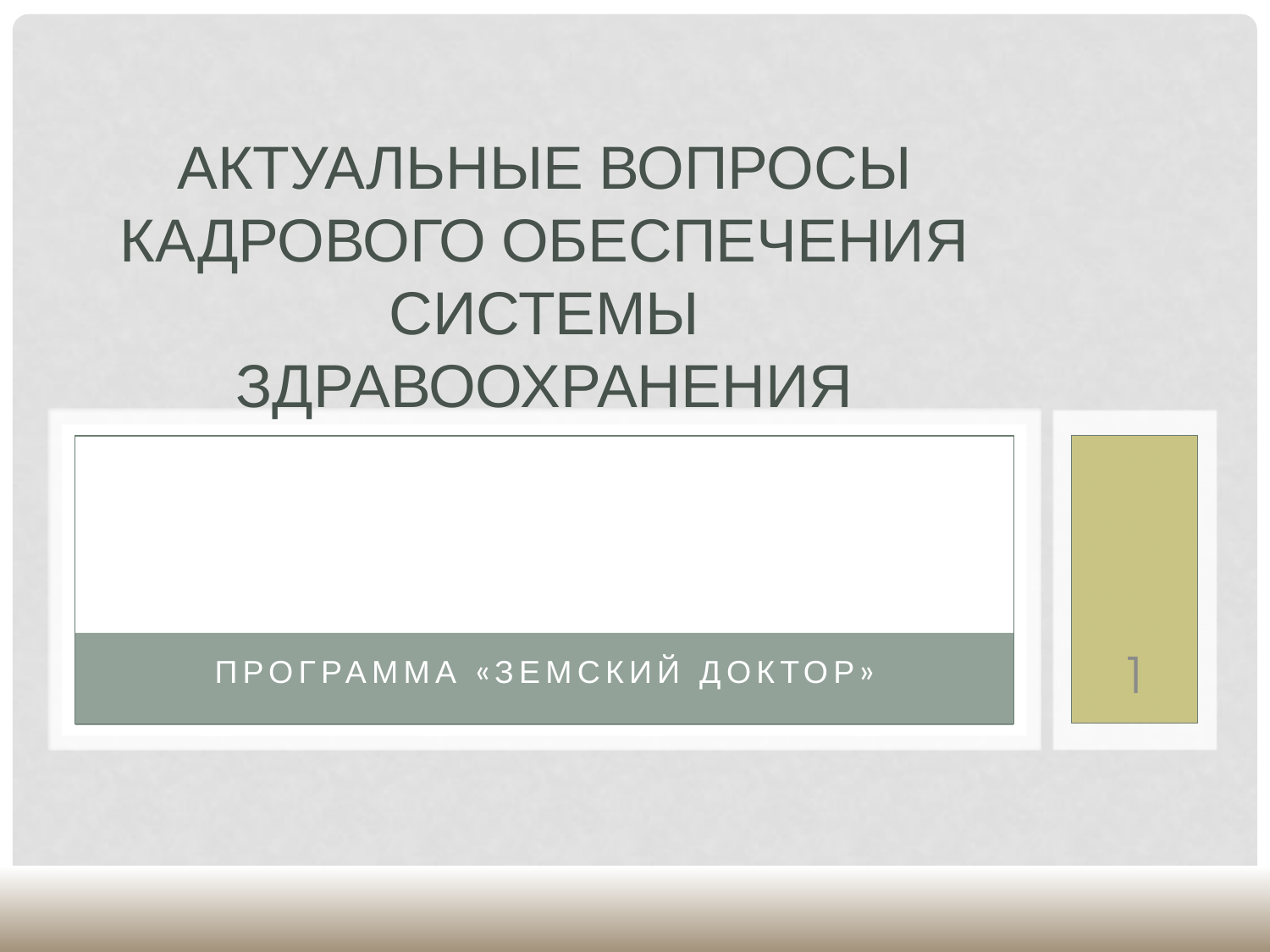

# Актуальные вопросы кадрового обеспечения системы здравоохранения
1
Программа «Земский доктор»